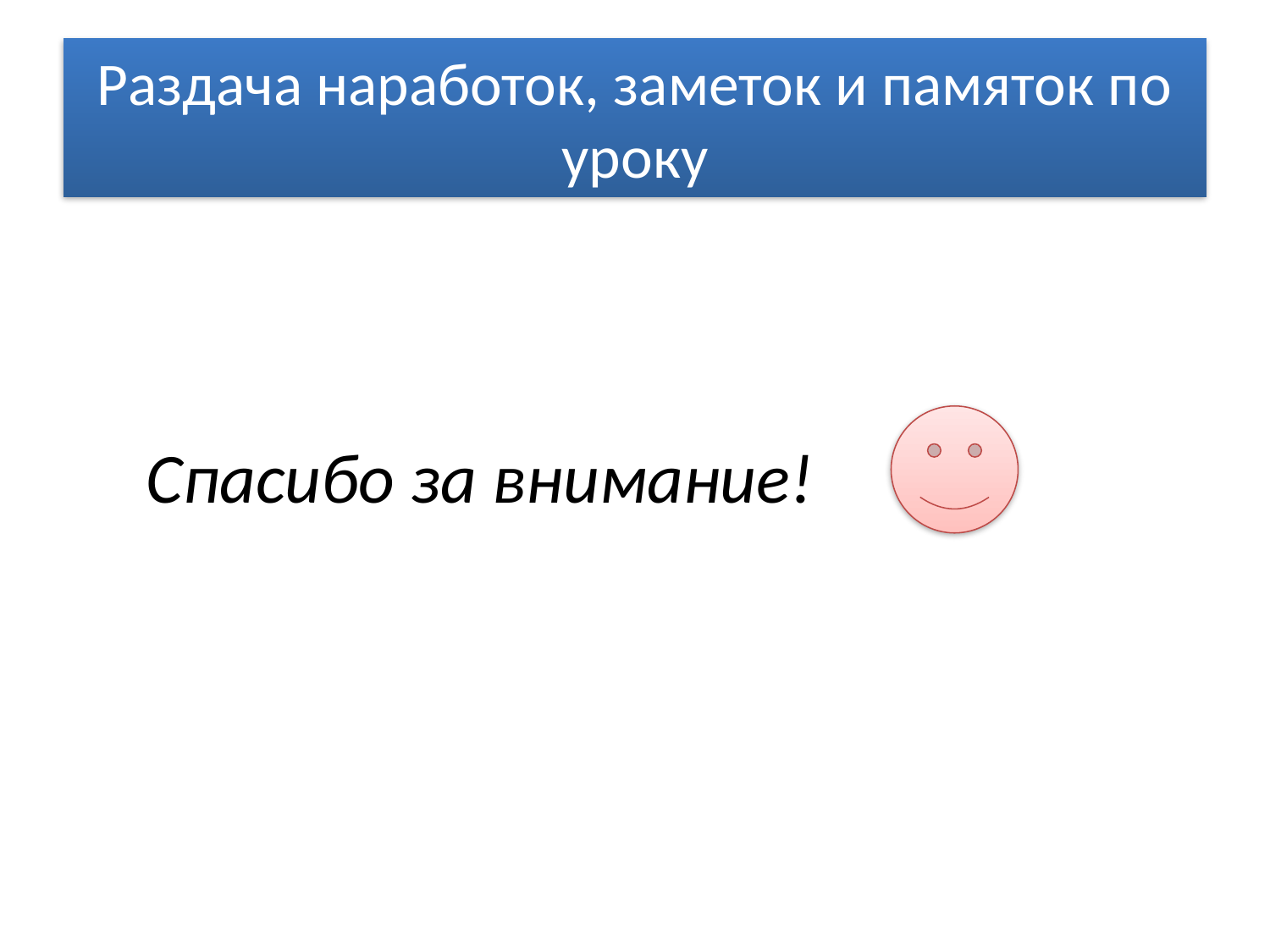

# Раздача наработок, заметок и памяток по уроку

Спасибо за внимание!